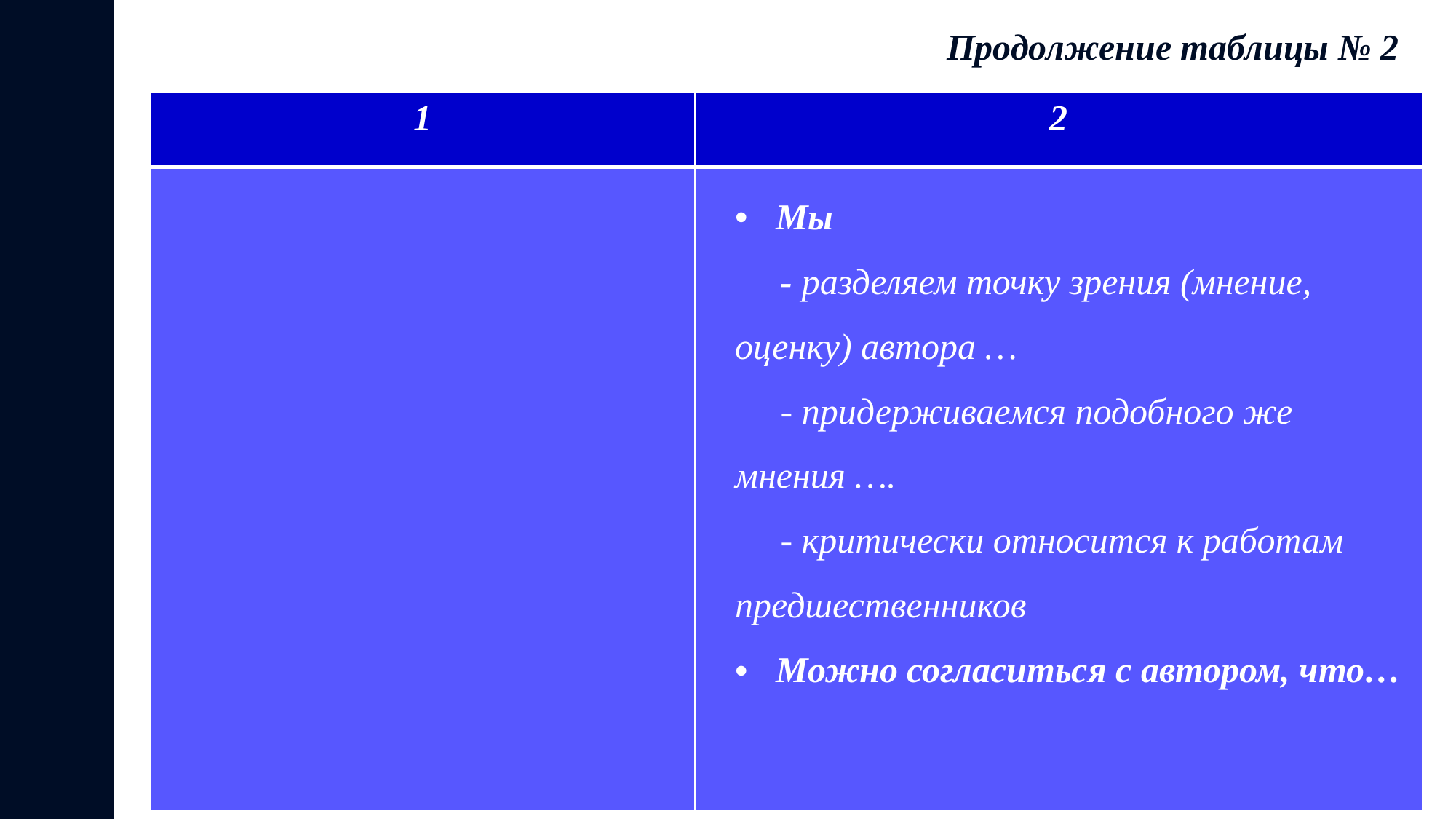

Продолжение таблицы № 2
| 1 | 2 |
| --- | --- |
|  | Мы - разделяем точку зрения (мнение, оценку) автора … - придерживаемся подобного же мнения …. - критически относится к работам предшественников Можно согласиться с автором, что… |